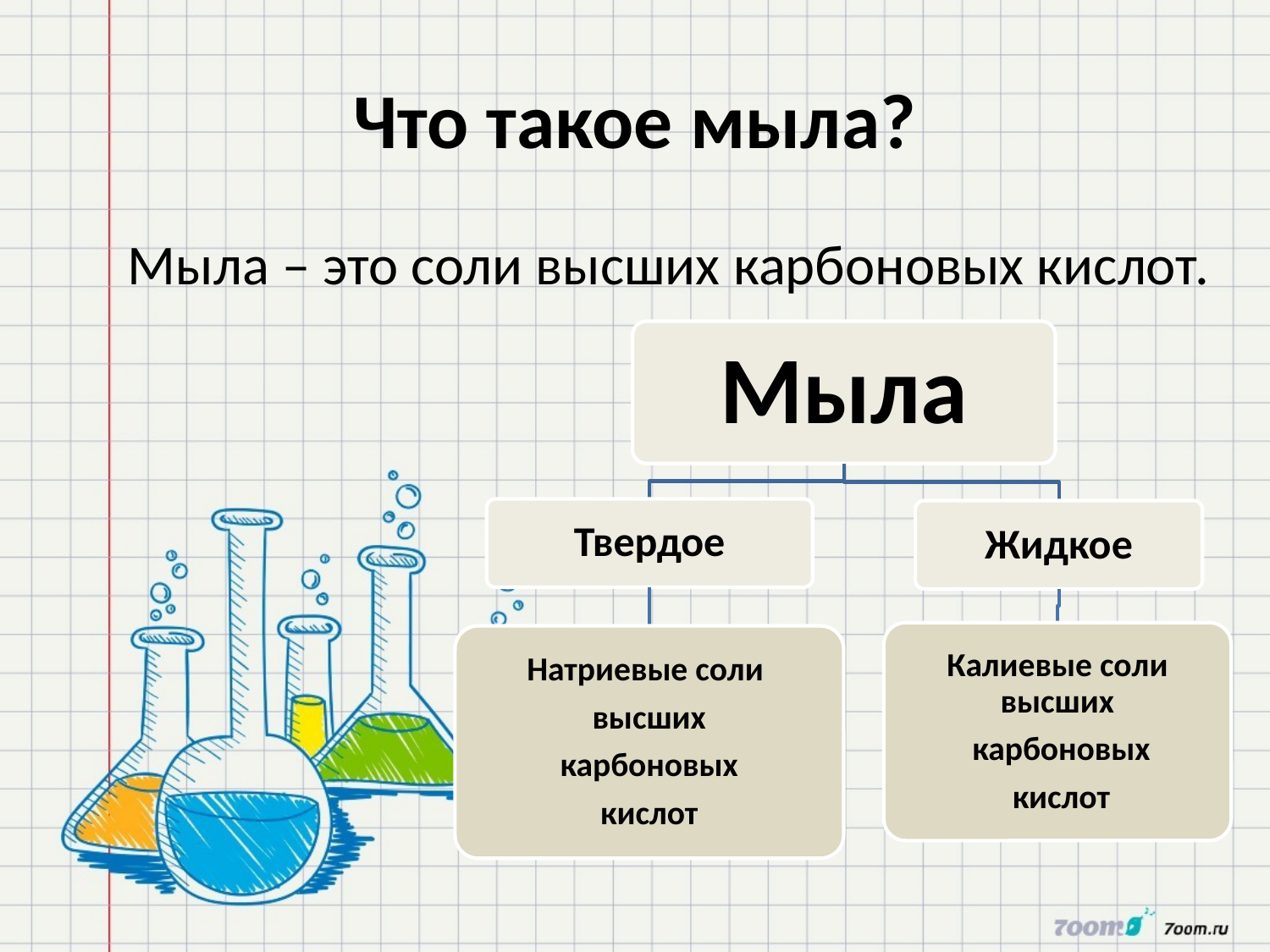

# Что такое мыла?
Мыла – это соли высших карбоновых кислот.

Мыла
Твердое
Натриевые соли
высших
 карбоновых
кислот
Жидкое
Калиевые соли высших
 карбоновых
 кислот